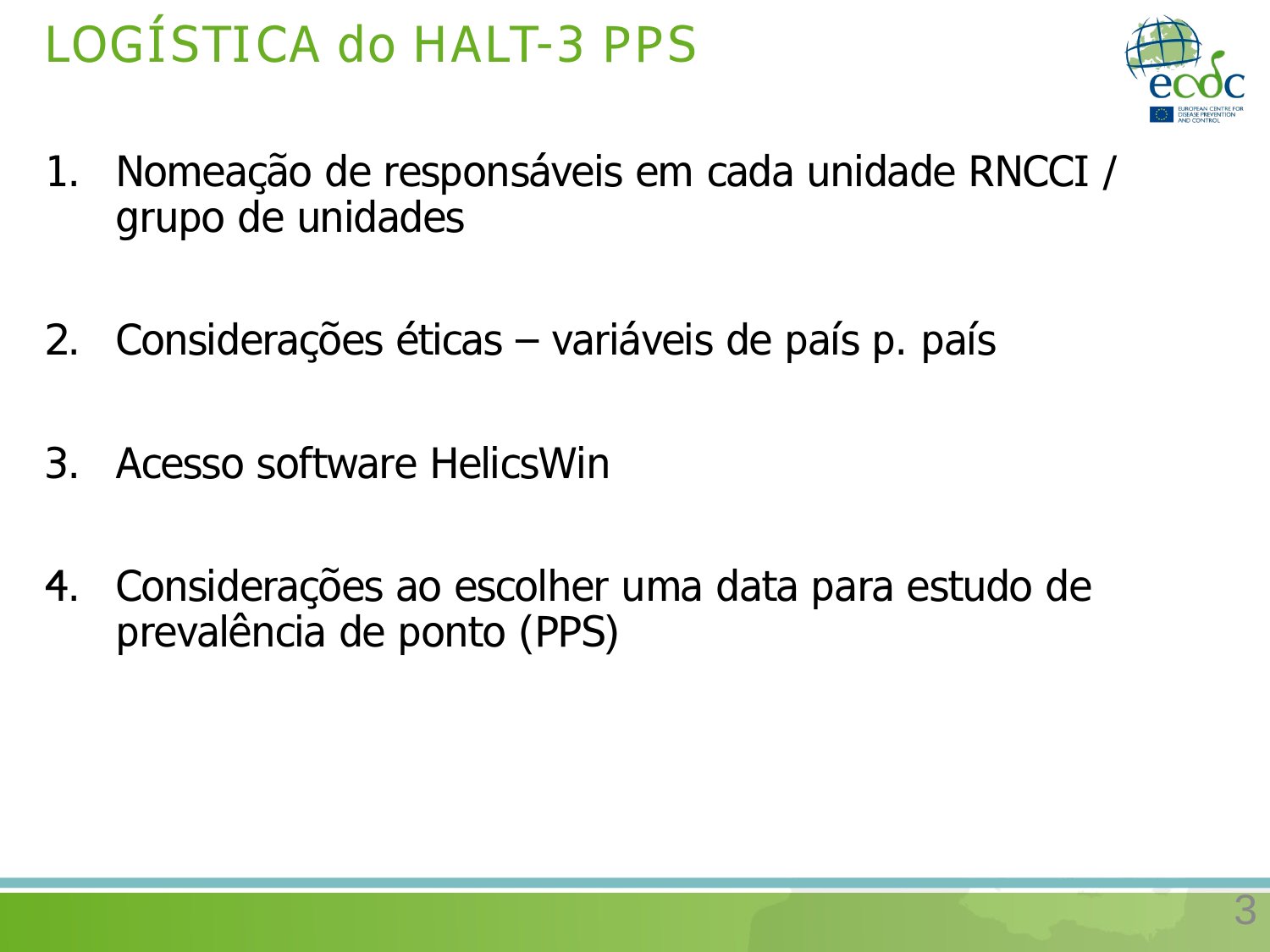

# LOGÍSTICA do HALT-3 PPS
Nomeação de responsáveis em cada unidade RNCCI / grupo de unidades

Considerações éticas – variáveis de país p. país

Acesso software HelicsWin

Considerações ao escolher uma data para estudo de prevalência de ponto (PPS)

3